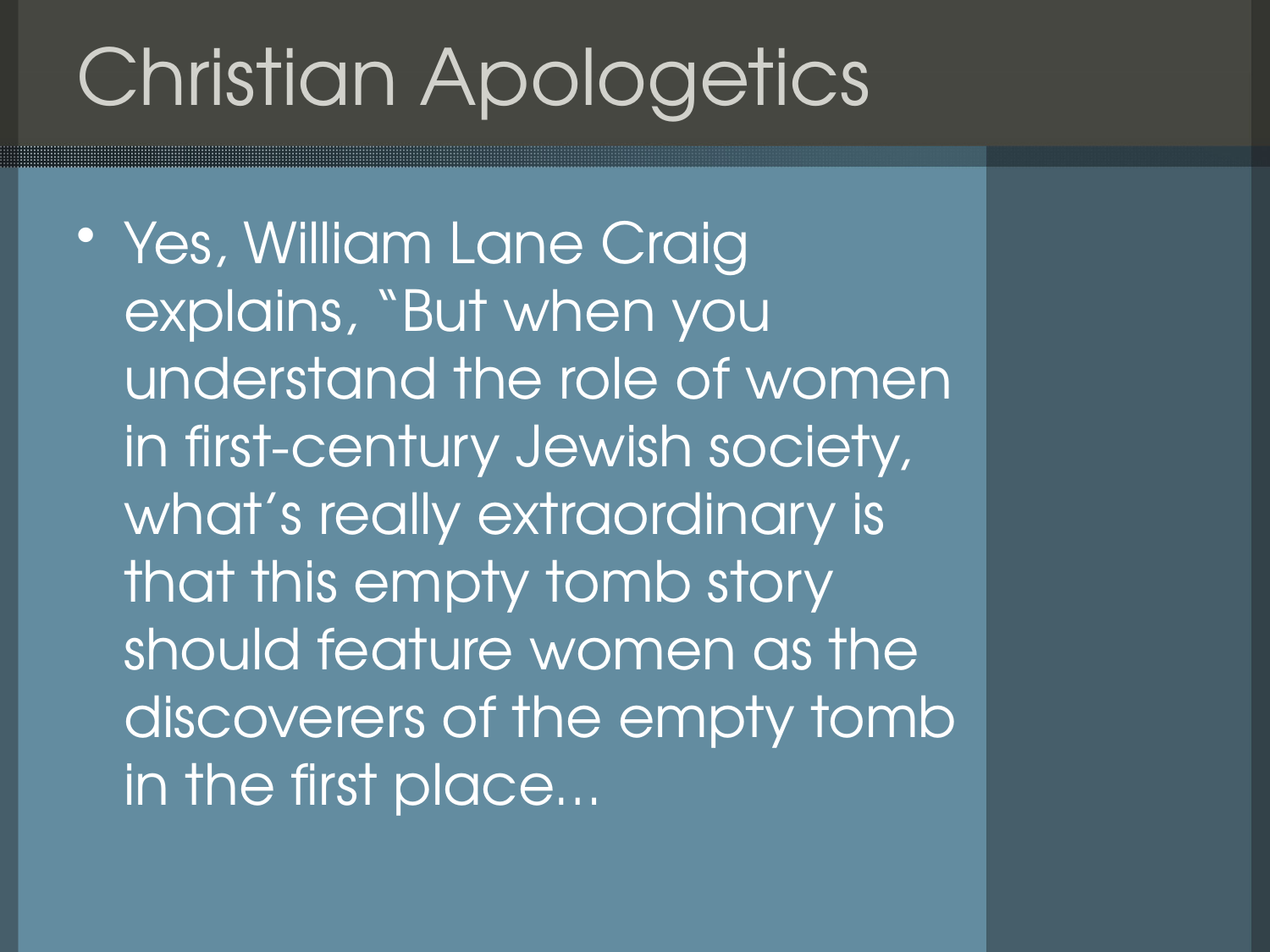

# Christian Apologetics
Yes, William Lane Craig explains, “But when you understand the role of women in first-century Jewish society, what’s really extraordinary is that this empty tomb story should feature women as the discoverers of the empty tomb in the first place…